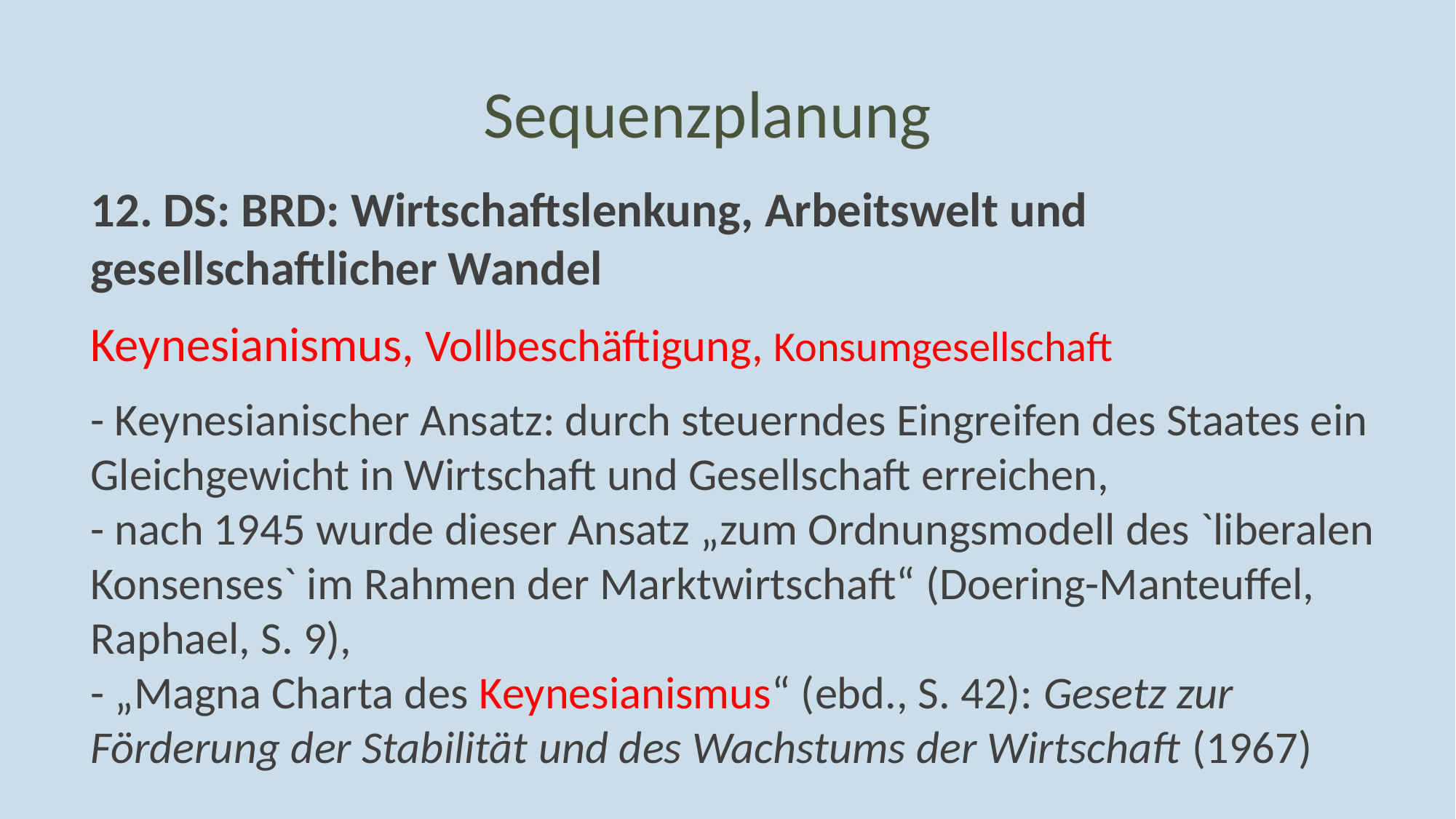

Sequenzplanung
12. DS: BRD: Wirtschaftslenkung, Arbeitswelt und gesellschaftlicher Wandel

Keynesianismus, Vollbeschäftigung, Konsumgesellschaft

- Keynesianischer Ansatz: durch steuerndes Eingreifen des Staates ein 	Gleichgewicht in Wirtschaft und Gesellschaft erreichen,
- nach 1945 wurde dieser Ansatz „zum Ordnungsmodell des `liberalen 	Konsenses` im Rahmen der Marktwirtschaft“ (Doering-Manteuffel, 	Raphael, S. 9),
- „Magna Charta des Keynesianismus“ (ebd., S. 42): Gesetz zur 	Förderung der Stabilität und des Wachstums der Wirtschaft (1967)